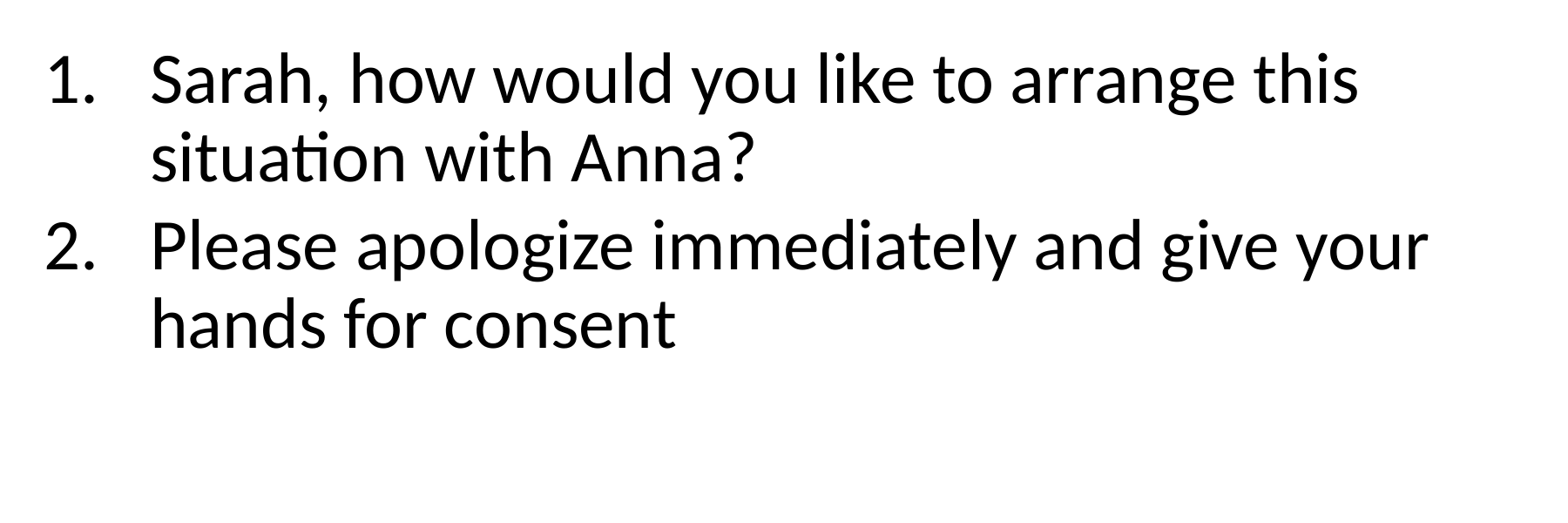

Sarah, how would you like to arrange this situation with Anna?
Please apologize immediately and give your hands for consent